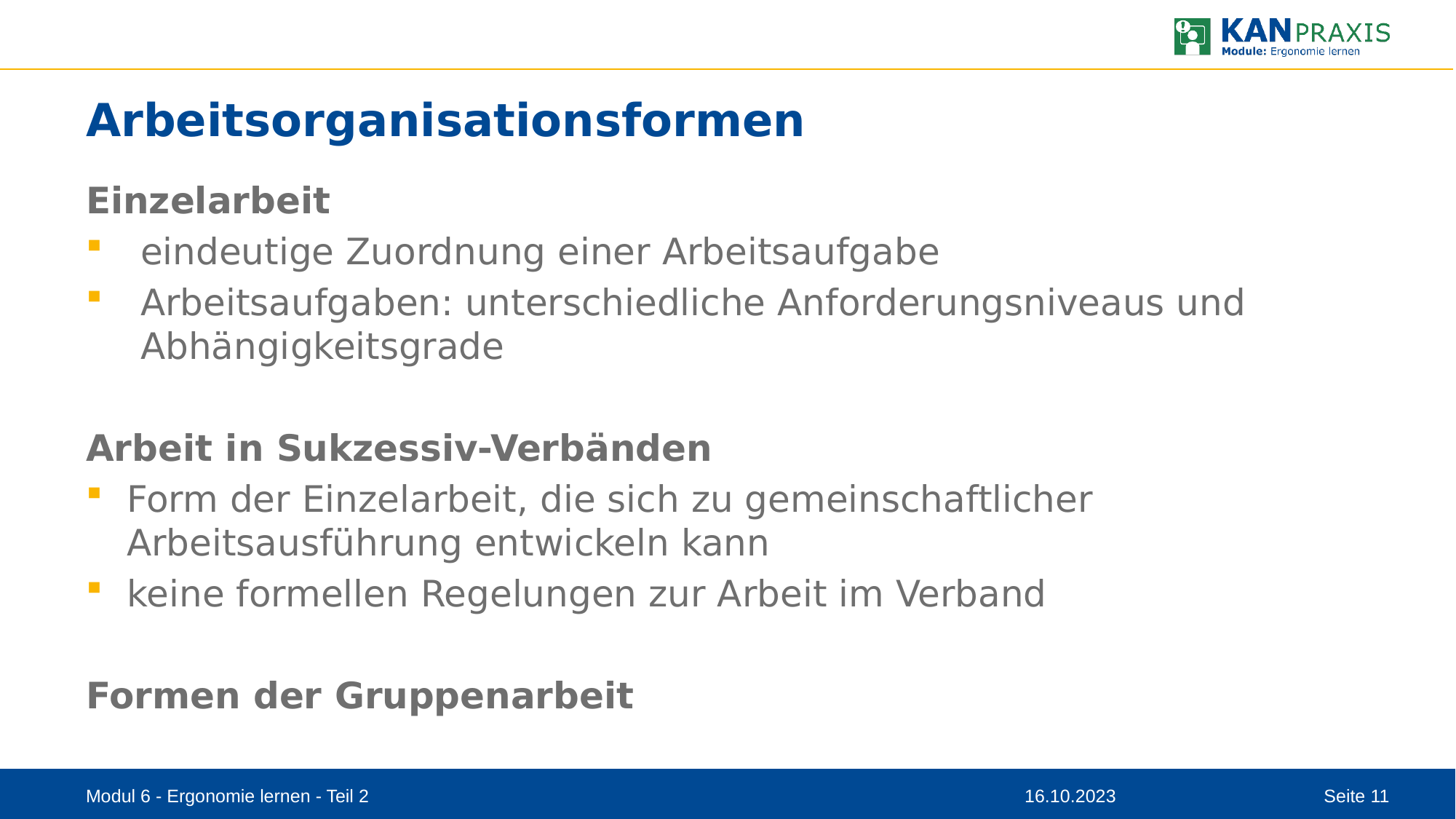

# Arbeitsorganisationsformen
Einzelarbeit
eindeutige Zuordnung einer Arbeitsaufgabe
Arbeitsaufgaben: unterschiedliche Anforderungsniveaus und Abhängigkeitsgrade

Arbeit in Sukzessiv-Verbänden
Form der Einzelarbeit, die sich zu gemeinschaftlicher Arbeitsausführung entwickeln kann
keine formellen Regelungen zur Arbeit im Verband

Formen der Gruppenarbeit
Modul 6 - Ergonomie lernen - Teil 2
16.10.2023
Seite 11